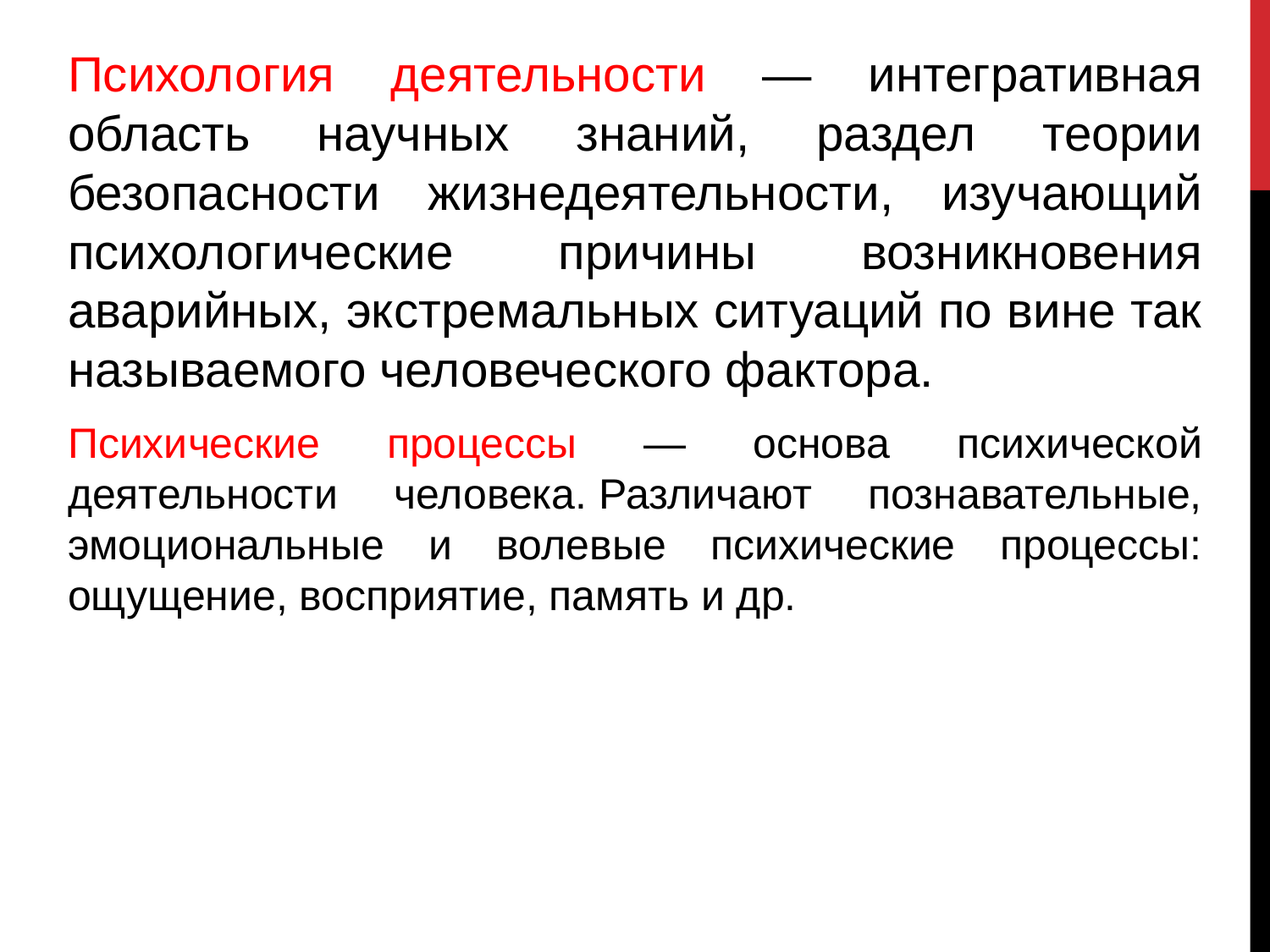

Психология деятельности — интегративная область научных знаний, раздел теории безопасности жизнедеятельности, изучающий психологические причины возникновения аварийных, экстремальных ситуаций по вине так называемого человеческого фактора.
Психические процессы — основа психической деятельности человека. Различают познавательные, эмоциональные и волевые психические процессы: ощущение, восприятие, память и др.
#